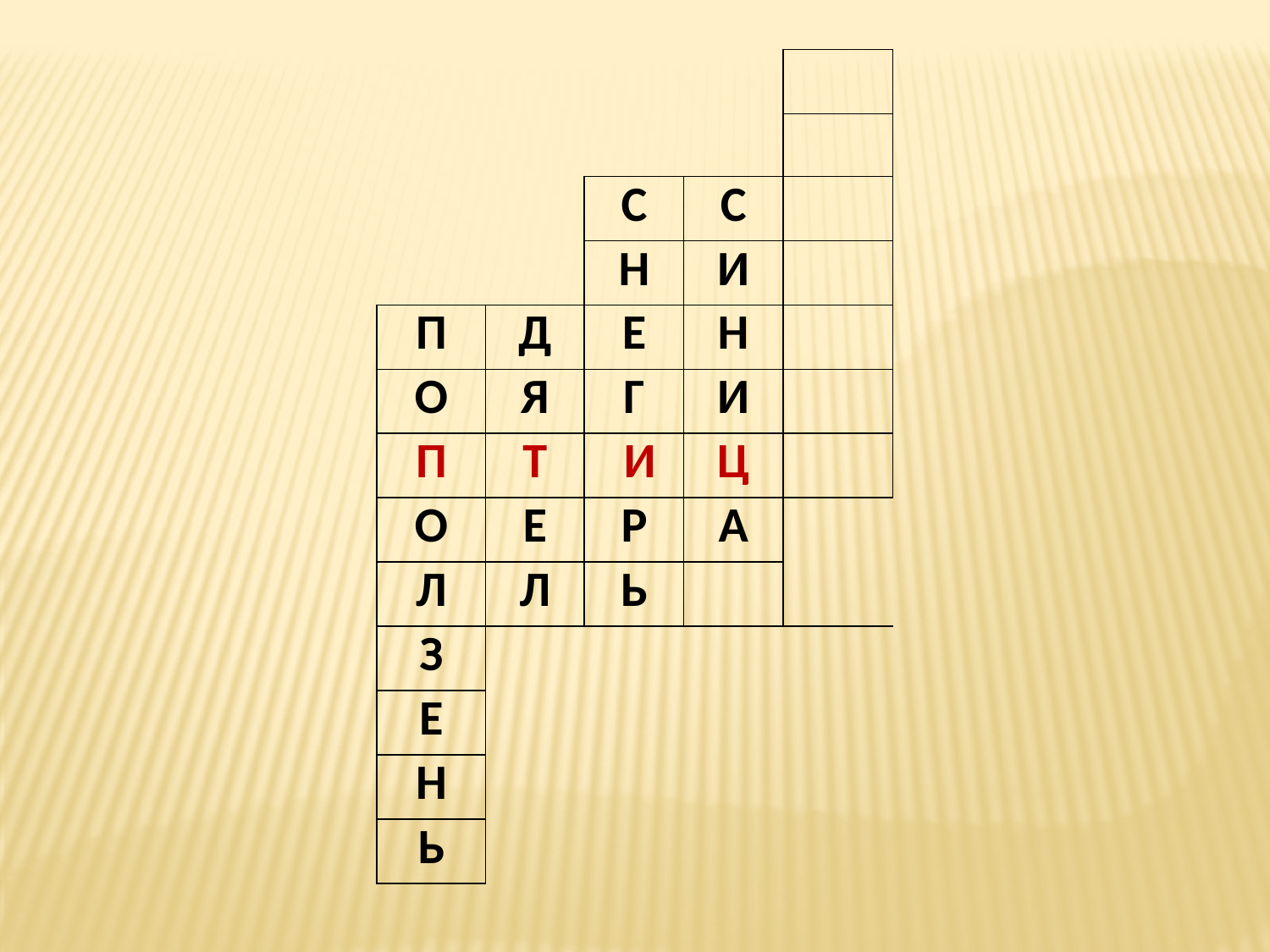

|  |  |  |  |  |
| --- | --- | --- | --- | --- |
|  |  |  |  |  |
|  |  | С | С |  |
|  |  | Н | И |  |
| П | Д | Е | Н |  |
| О | Я | Г | И |  |
| П | Т | И | Ц |  |
| О | Е | Р | А |  |
| Л | Л | Ь |  |  |
| З |  |  |  |  |
| Е |  |  |  |  |
| Н |  |  |  |  |
| Ь |  |  |  |  |